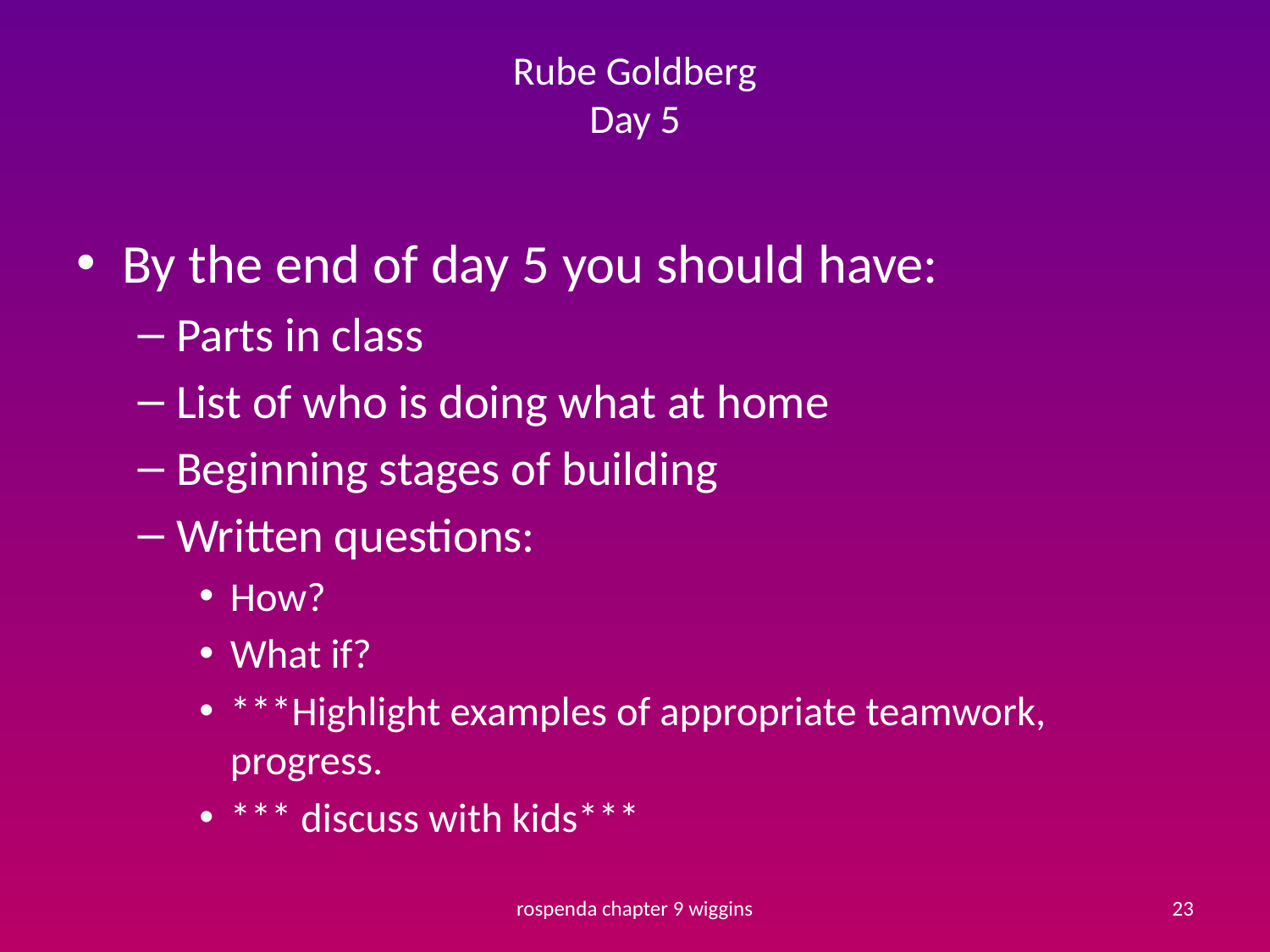

# Rube Goldberg Day 5
By the end of day 5 you should have:
Parts in class
List of who is doing what at home
Beginning stages of building
Written questions:
How?
What if?
***Highlight examples of appropriate teamwork, progress.
*** discuss with kids***

rospenda chapter 9 wiggins
23